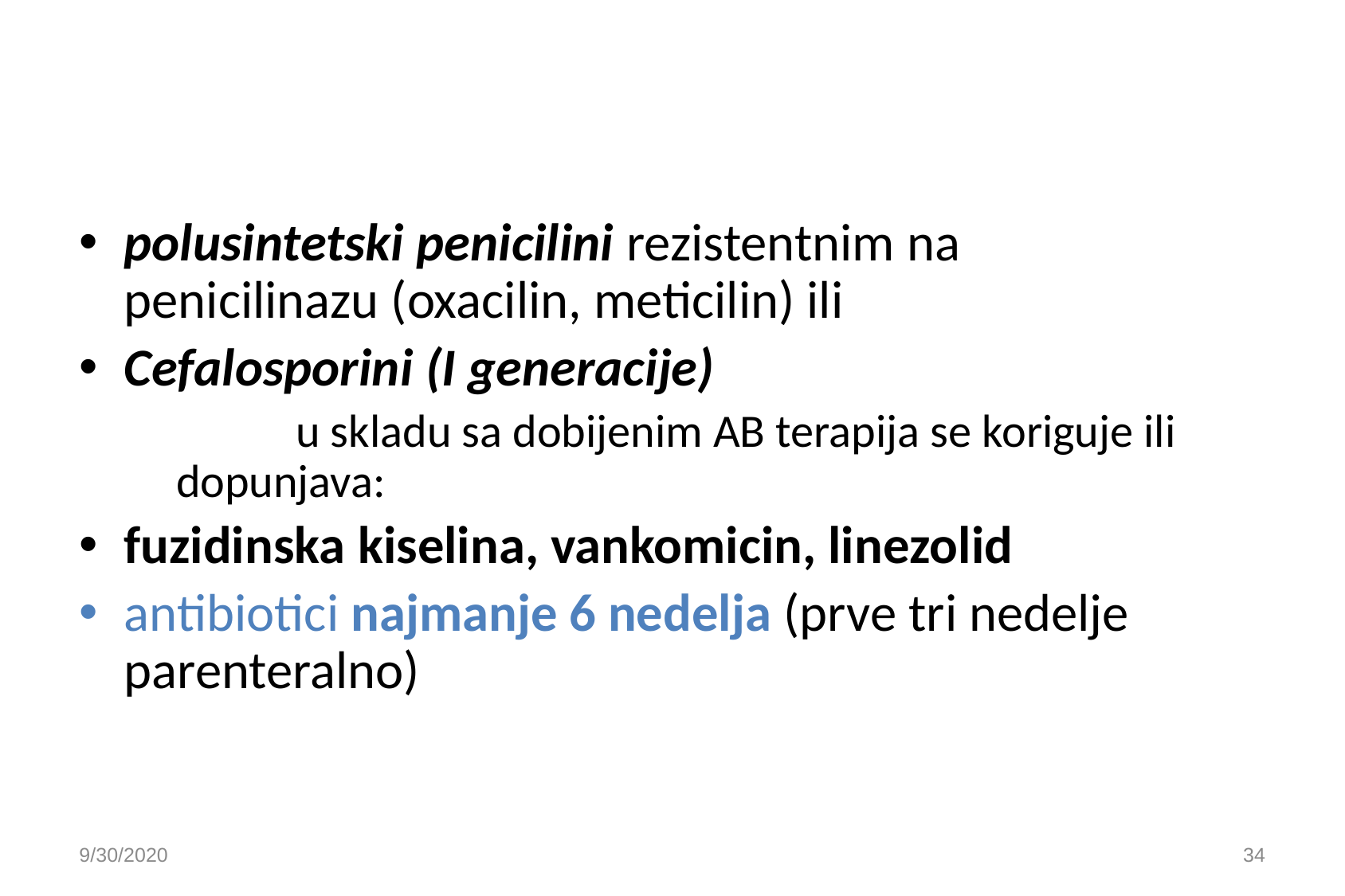

#
polusintetski penicilini rezistentnim na 	penicilinazu (oxacilin, meticilin) ili
Cefalosporini (I generacije)
		u skladu sa dobijenim AB terapija se koriguje ili dopunjava:
fuzidinska kiselina, vankomicin, linezolid
antibiotici najmanje 6 nedelja (prve tri nedelje parenteralno)
9/30/2020
34